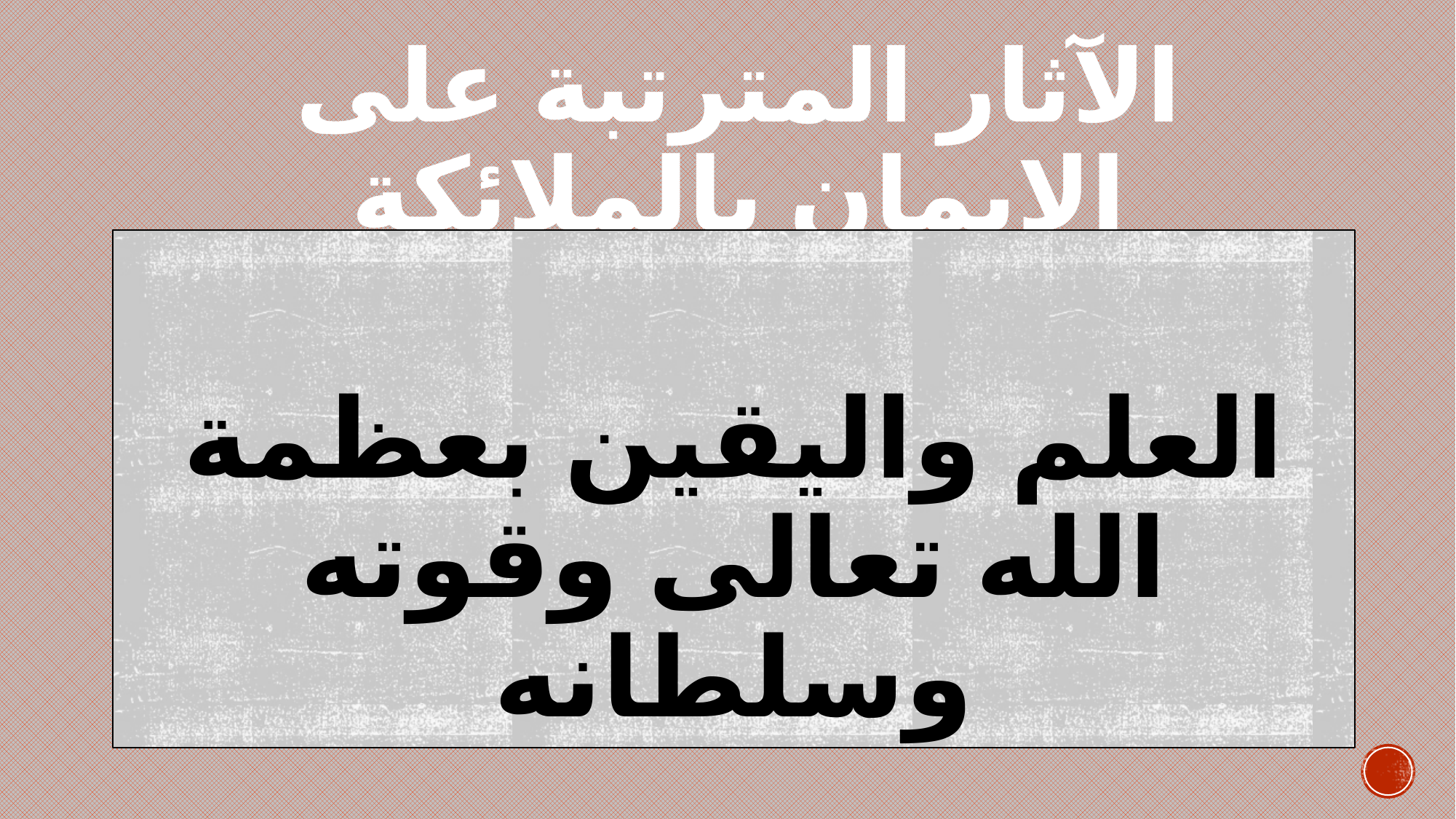

# الآثار المترتبة على الإيمان بالملائكة

العلم واليقين بعظمة الله تعالى وقوته وسلطانه